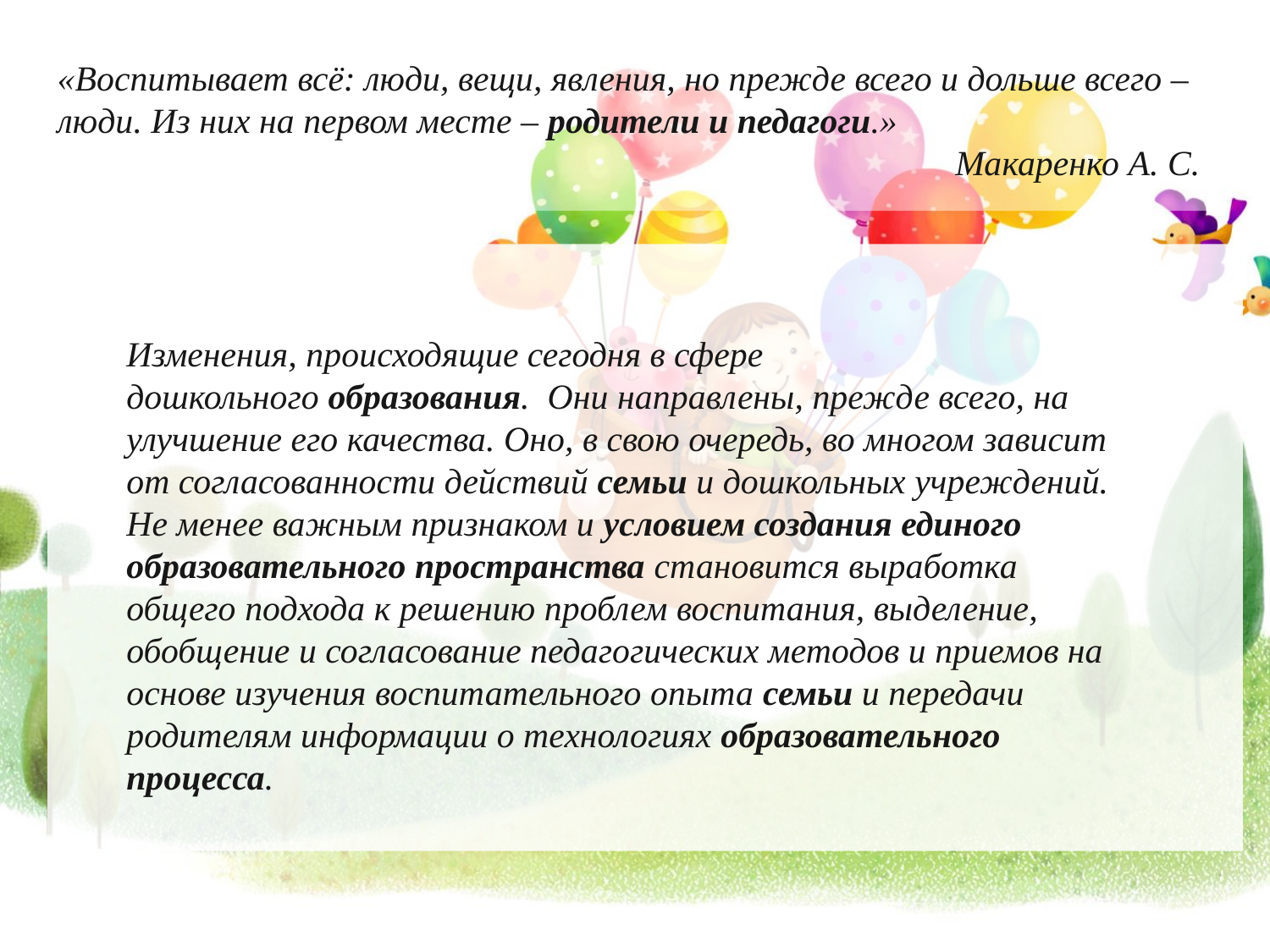

«Воспитывает всё: люди, вещи, явления, но прежде всего и дольше всего – люди. Из них на первом месте – родители и педагоги.»
                                                                                                     Макаренко А. С.

Изменения, происходящие сегодня в сфере дошкольного образования.  Они направлены, прежде всего, на улучшение его качества. Оно, в свою очередь, во многом зависит от согласованности действий семьи и дошкольных учреждений. Не менее важным признаком и условием создания единого образовательного пространства становится выработка общего подхода к решению проблем воспитания, выделение, обобщение и согласование педагогических методов и приемов на основе изучения воспитательного опыта семьи и передачи родителям информации о технологиях образовательного процесса.